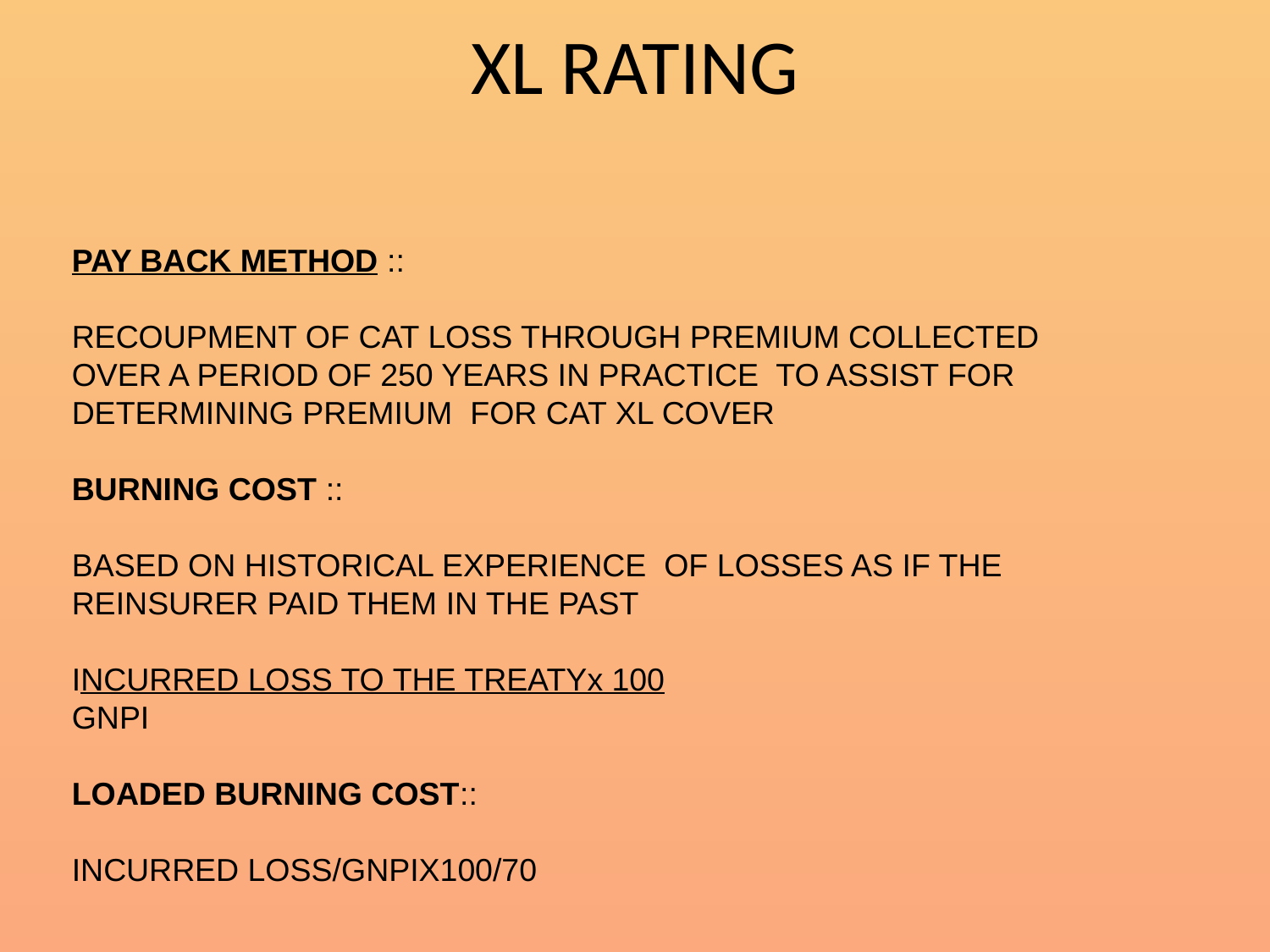

# XL RATING
PAY BACK METHOD ::

RECOUPMENT OF CAT LOSS THROUGH PREMIUM COLLECTED
OVER A PERIOD OF 250 YEARS IN PRACTICE  TO ASSIST FOR
DETERMINING PREMIUM  FOR CAT XL COVER

BURNING COST ::

BASED ON HISTORICAL EXPERIENCE  OF LOSSES AS IF THE
REINSURER PAID THEM IN THE PAST

INCURRED LOSS TO THE TREATYx 100
GNPI

LOADED BURNING COST::

INCURRED LOSS/GNPIX100/70